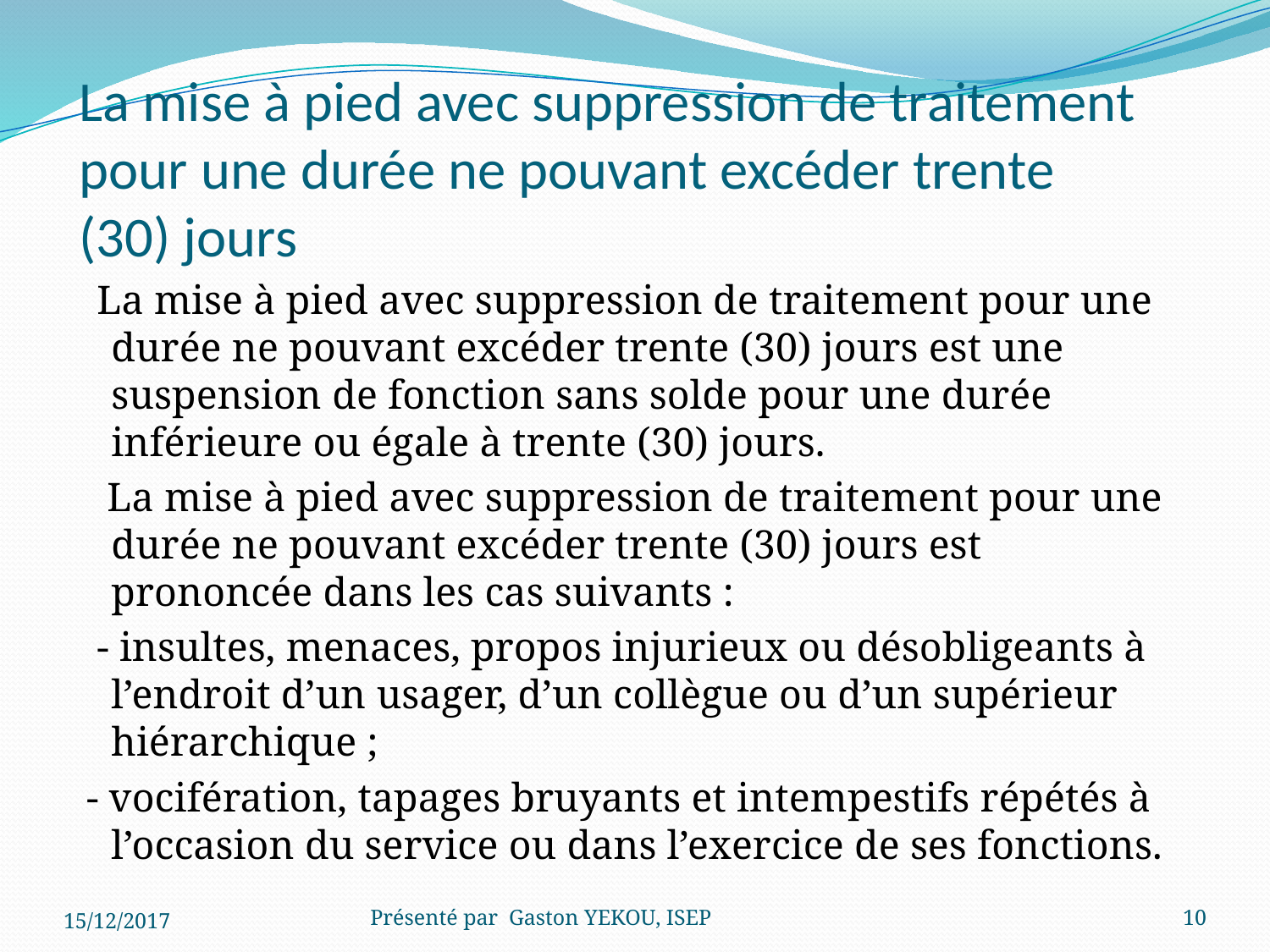

# La mise à pied avec suppression de traitement pour une durée ne pouvant excéder trente (30) jours
  La mise à pied avec suppression de traitement pour une durée ne pouvant excéder trente (30) jours est une suspension de fonction sans solde pour une durée inférieure ou égale à trente (30) jours.
   La mise à pied avec suppression de traitement pour une durée ne pouvant excéder trente (30) jours est prononcée dans les cas suivants :
  - insultes, menaces, propos injurieux ou désobligeants à l’endroit d’un usager, d’un collègue ou d’un supérieur hiérarchique ;
 - vocifération, tapages bruyants et intempestifs répétés à l’occasion du service ou dans l’exercice de ses fonctions.

15/12/2017
Présenté par  Gaston YEKOU, ISEP
10